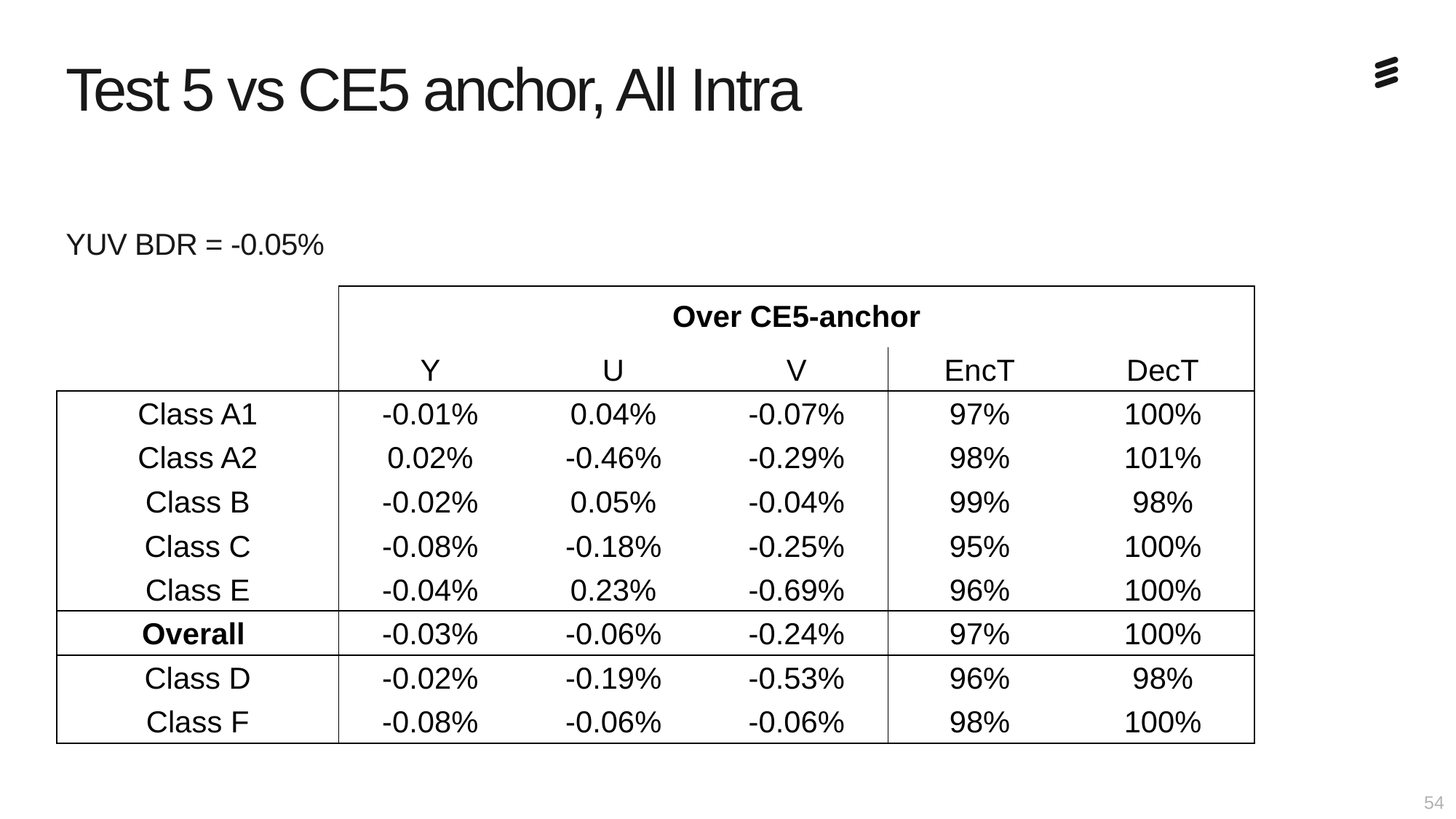

# Test 5 vs CE5 anchor, All Intra
YUV BDR = -0.05%
|  | Over CE5-anchor |  |  |  |  |
| --- | --- | --- | --- | --- | --- |
|  | Y | U | V | EncT | DecT |
| Class A1 | -0.01% | 0.04% | -0.07% | 97% | 100% |
| Class A2 | 0.02% | -0.46% | -0.29% | 98% | 101% |
| Class B | -0.02% | 0.05% | -0.04% | 99% | 98% |
| Class C | -0.08% | -0.18% | -0.25% | 95% | 100% |
| Class E | -0.04% | 0.23% | -0.69% | 96% | 100% |
| Overall | -0.03% | -0.06% | -0.24% | 97% | 100% |
| Class D | -0.02% | -0.19% | -0.53% | 96% | 98% |
| Class F | -0.08% | -0.06% | -0.06% | 98% | 100% |
54